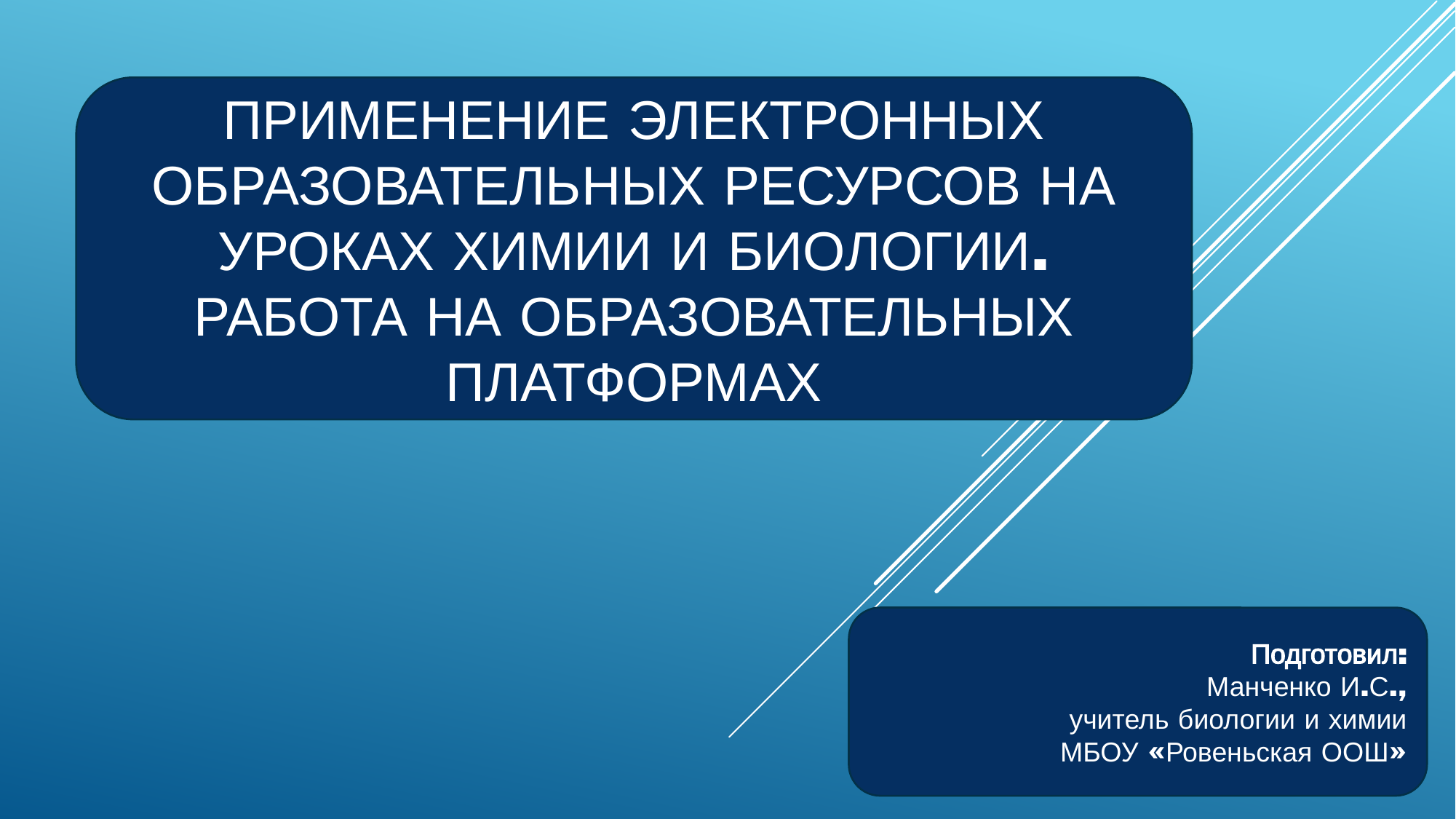

#
ПРИМЕНЕНИЕ ЭЛЕКТРОННЫХ ОБРАЗОВАТЕЛЬНЫХ РЕСУРСОВ НА УРОКАХ ХИМИИ И БИОЛОГИИ. РАБОТА НА ОБРАЗОВАТЕЛЬНЫХ ПЛАТФОРМАХ
Подготовил:
Манченко И.С.,
учитель биологии и химии
МБОУ «Ровеньская ООШ»